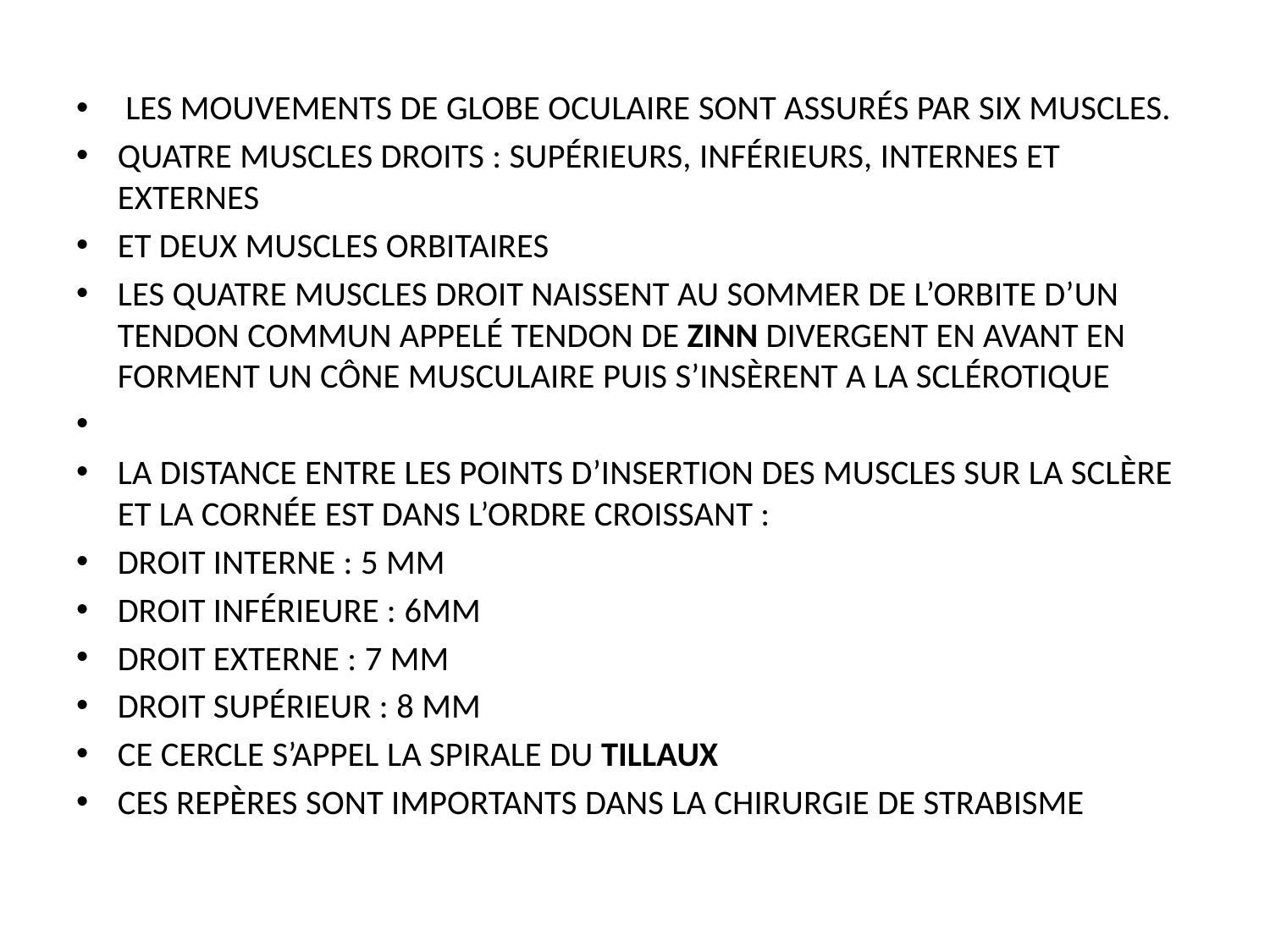

Les mouvements de globe oculaire sont assurés par six muscles.
Quatre muscles droits : supérieurs, inférieurs, internes et externes
Et deux muscles orbitaires
Les quatre muscles droit naissent au sommer de l’orbite d’un tendon commun appelé tendon de ZINN divergent en avant en forment un cône musculaire puis s’insèrent a la sclérotique

La distance entre les points d’insertion des muscles sur la sclère et la cornée est dans l’ordre croissant :
droit interne : 5 mm
droit inférieure : 6mm
droit externe : 7 mm
droit supérieur : 8 mm
Ce cercle s’appel la spirale du TILLAUX
Ces repères sont importants dans la chirurgie de strabisme